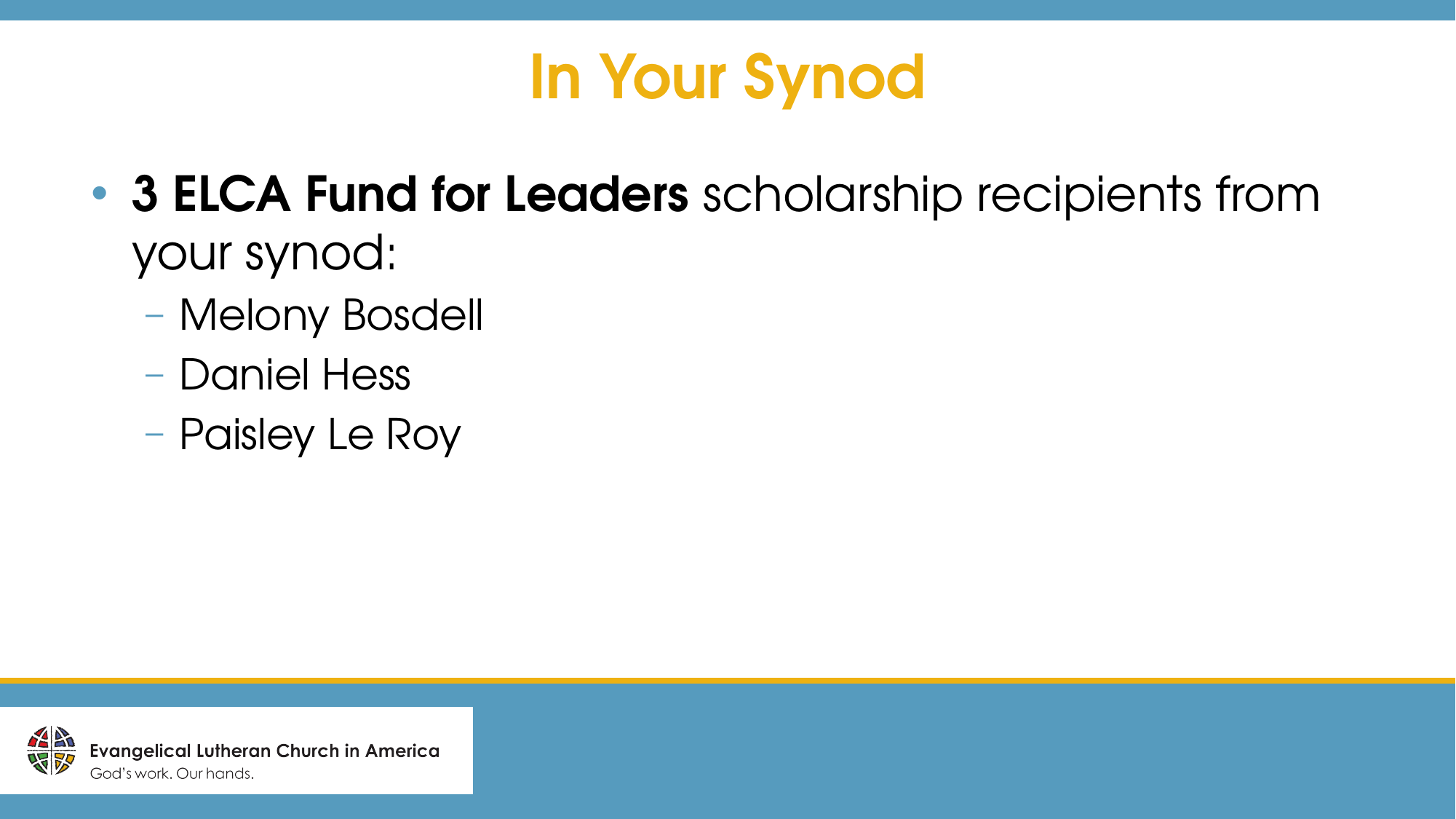

# In Your Synod
3 ELCA Fund for Leaders scholarship recipients from your synod:
Melony Bosdell
Daniel Hess
Paisley Le Roy